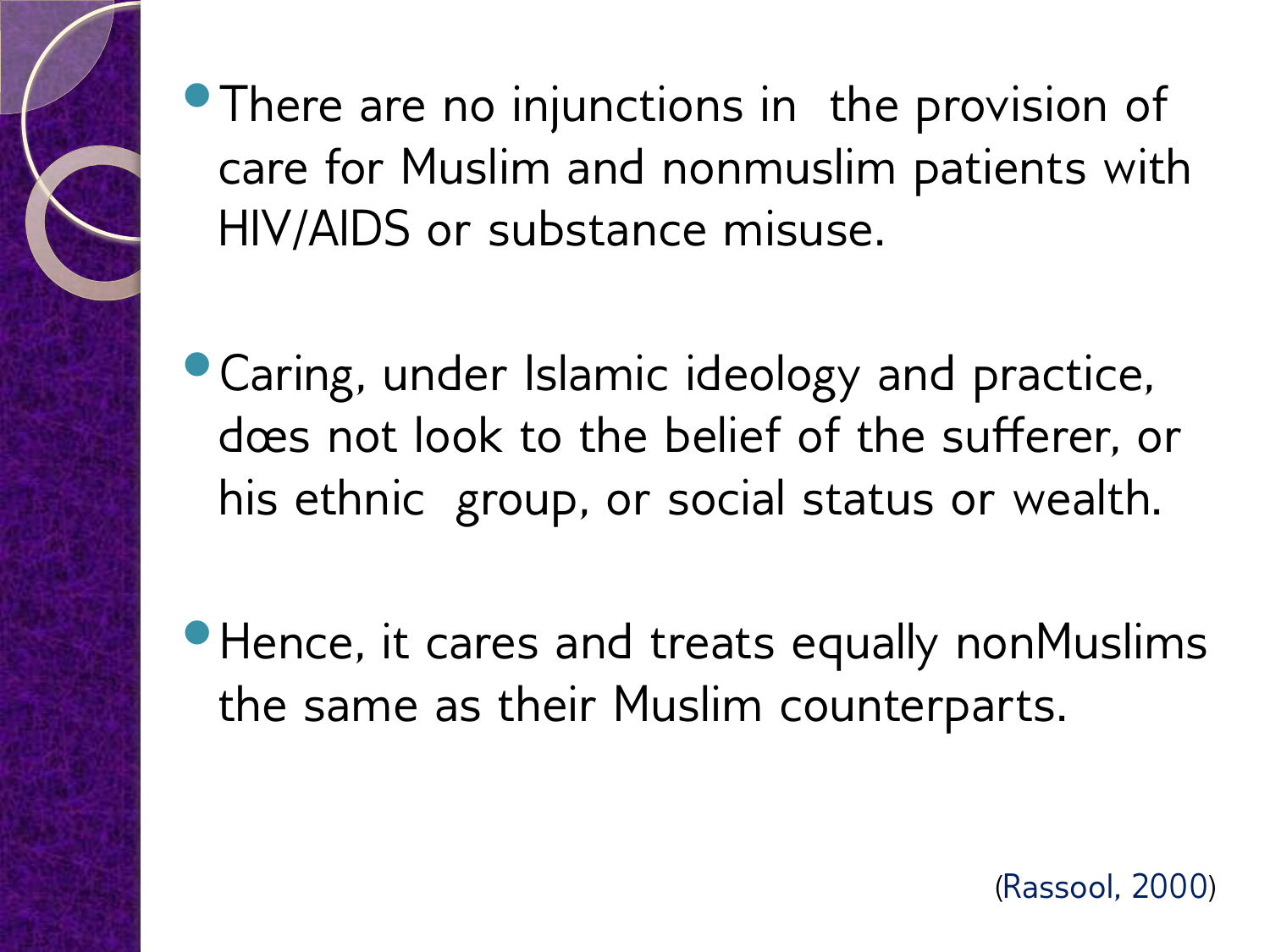

There are no injunctions in  the provision of care for Muslim and nonmuslim patients with  HIV/AIDS or substance misuse.

Caring, under Islamic ideology and practice, does not look to the belief of the sufferer, or his ethnic  group, or social status or wealth.

Hence, it cares and treats equally nonMuslims the same as their Muslim counterparts.

(Rassool, 2000)